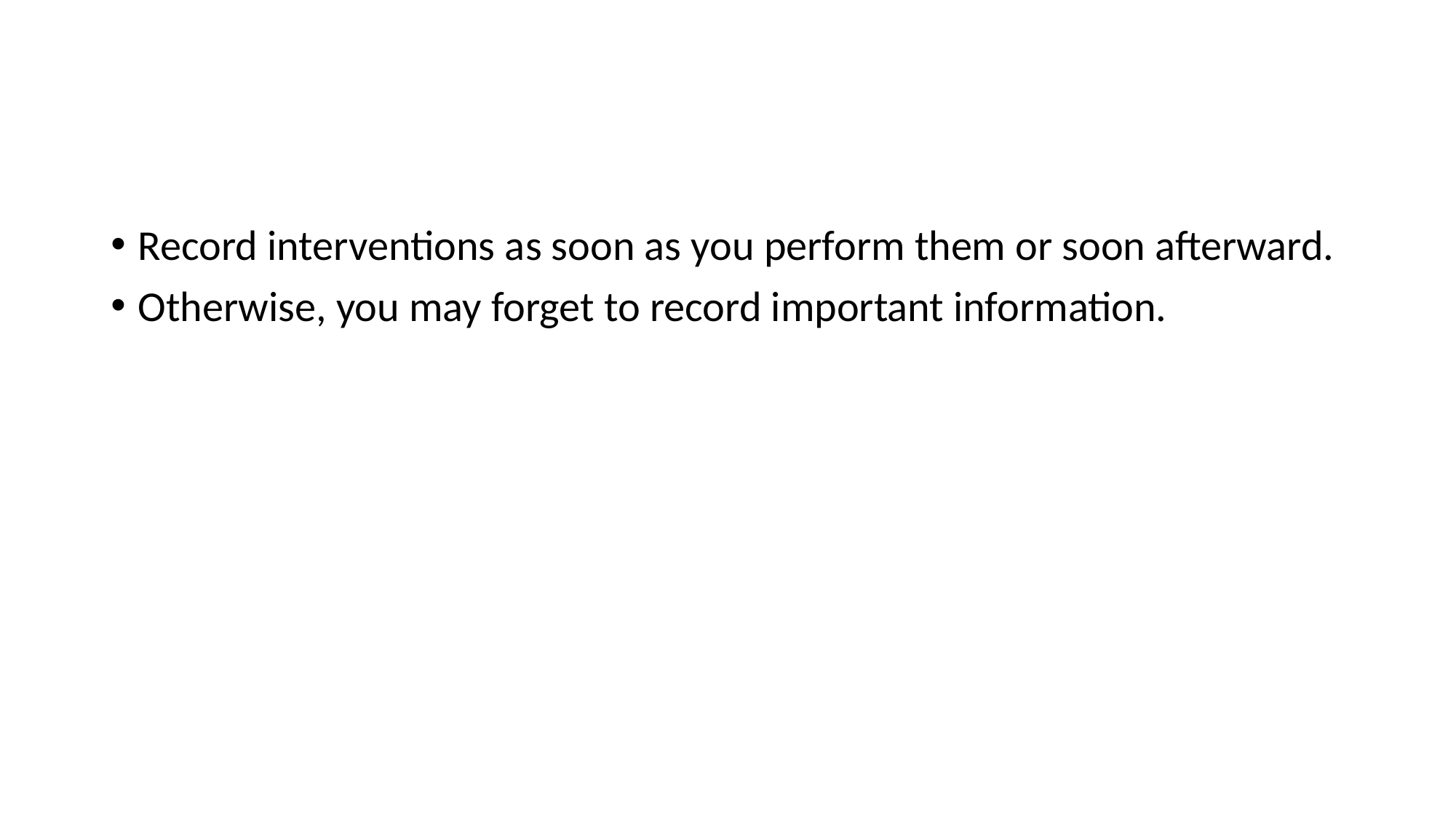

#
Record interventions as soon as you perform them or soon afterward.
Otherwise, you may forget to record important information.